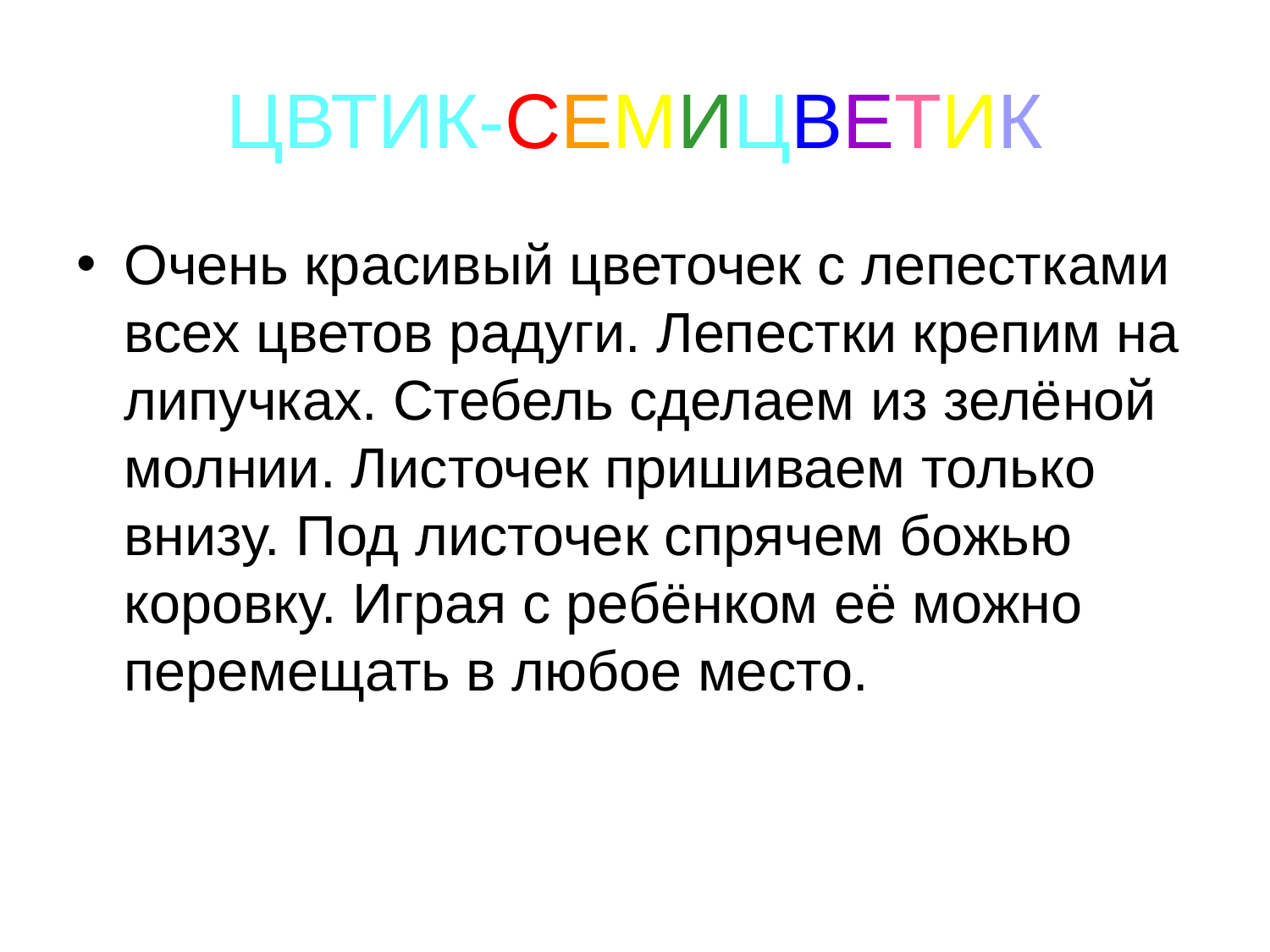

# ЦВТИК-СЕМИЦВЕТИК
Очень красивый цветочек с лепестками всех цветов радуги. Лепестки крепим на липучках. Стебель сделаем из зелёной молнии. Листочек пришиваем только внизу. Под листочек спрячем божью коровку. Играя с ребёнком её можно перемещать в любое место.